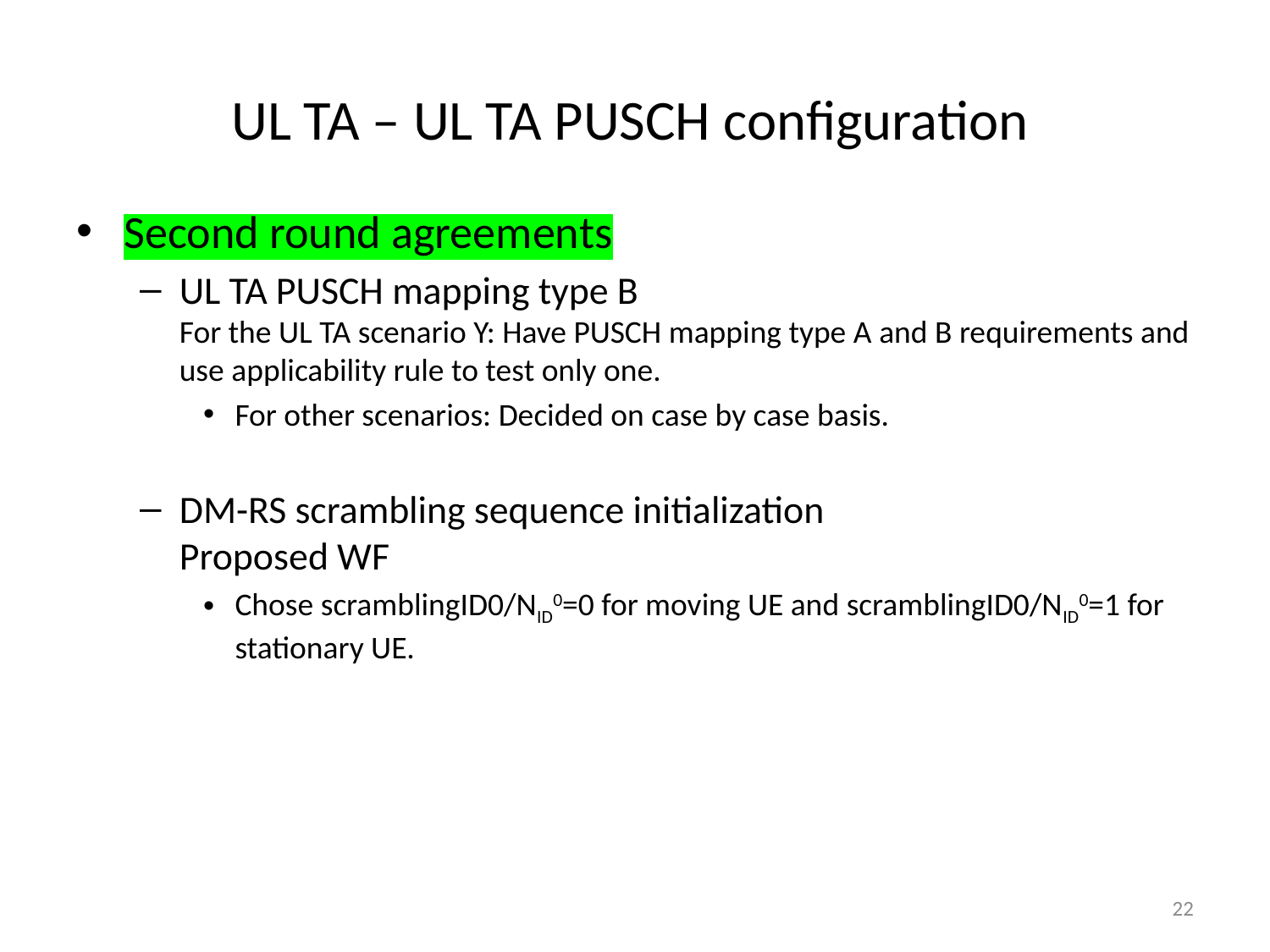

# UL TA – UL TA PUSCH configuration
Second round agreements
UL TA PUSCH mapping type B
For the UL TA scenario Y: Have PUSCH mapping type A and B requirements and use applicability rule to test only one.
For other scenarios: Decided on case by case basis.

DM-RS scrambling sequence initialization
Proposed WF
Chose scramblingID0/NID0=0 for moving UE and scramblingID0/NID0=1 for stationary UE.
22